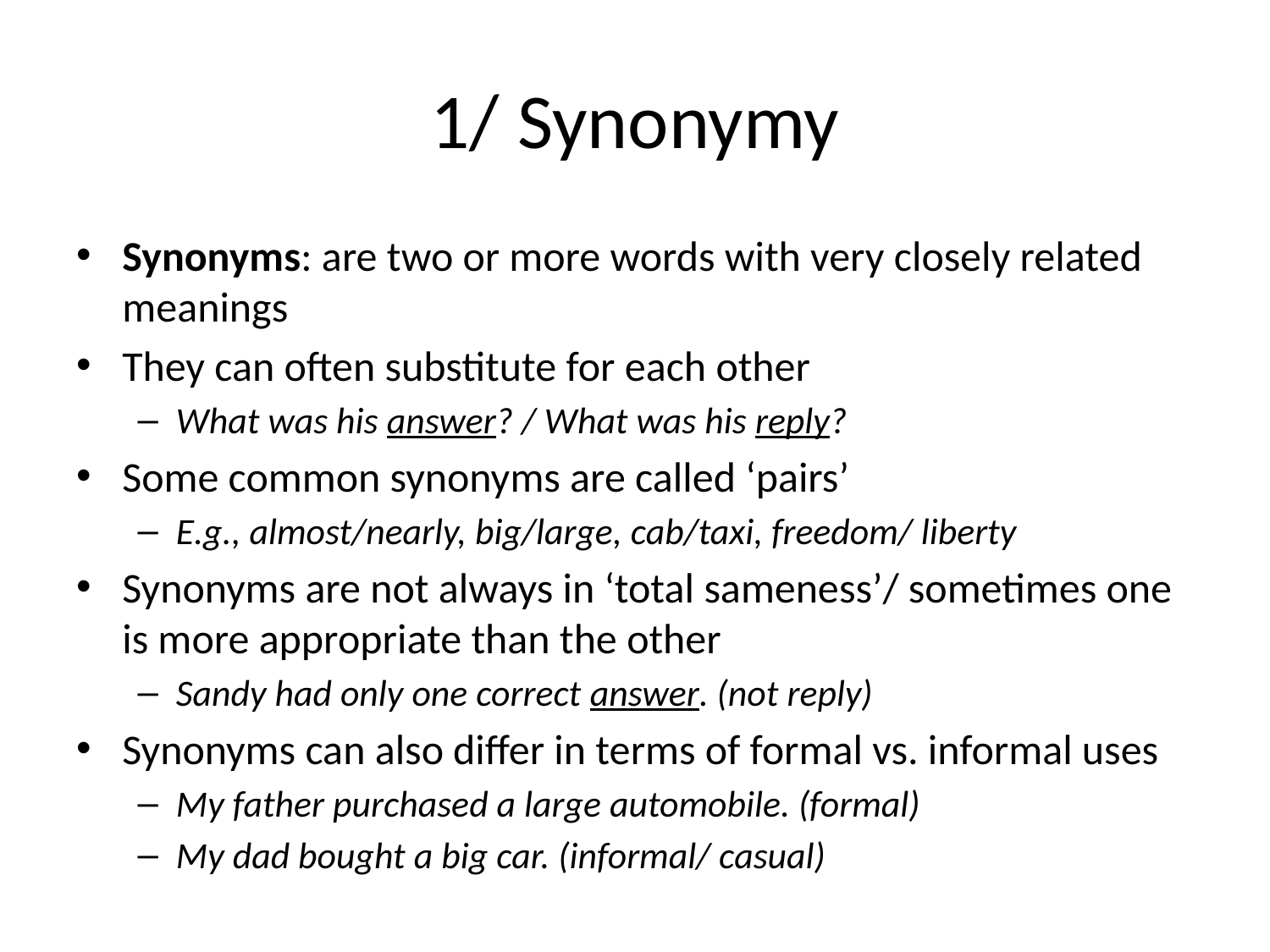

# 1/ Synonymy
Synonyms: are two or more words with very closely related meanings
They can often substitute for each other
What was his answer? / What was his reply?
Some common synonyms are called ‘pairs’
E.g., almost/nearly, big/large, cab/taxi, freedom/ liberty
Synonyms are not always in ‘total sameness’/ sometimes one is more appropriate than the other
Sandy had only one correct answer. (not reply)
Synonyms can also differ in terms of formal vs. informal uses
My father purchased a large automobile. (formal)
My dad bought a big car. (informal/ casual)